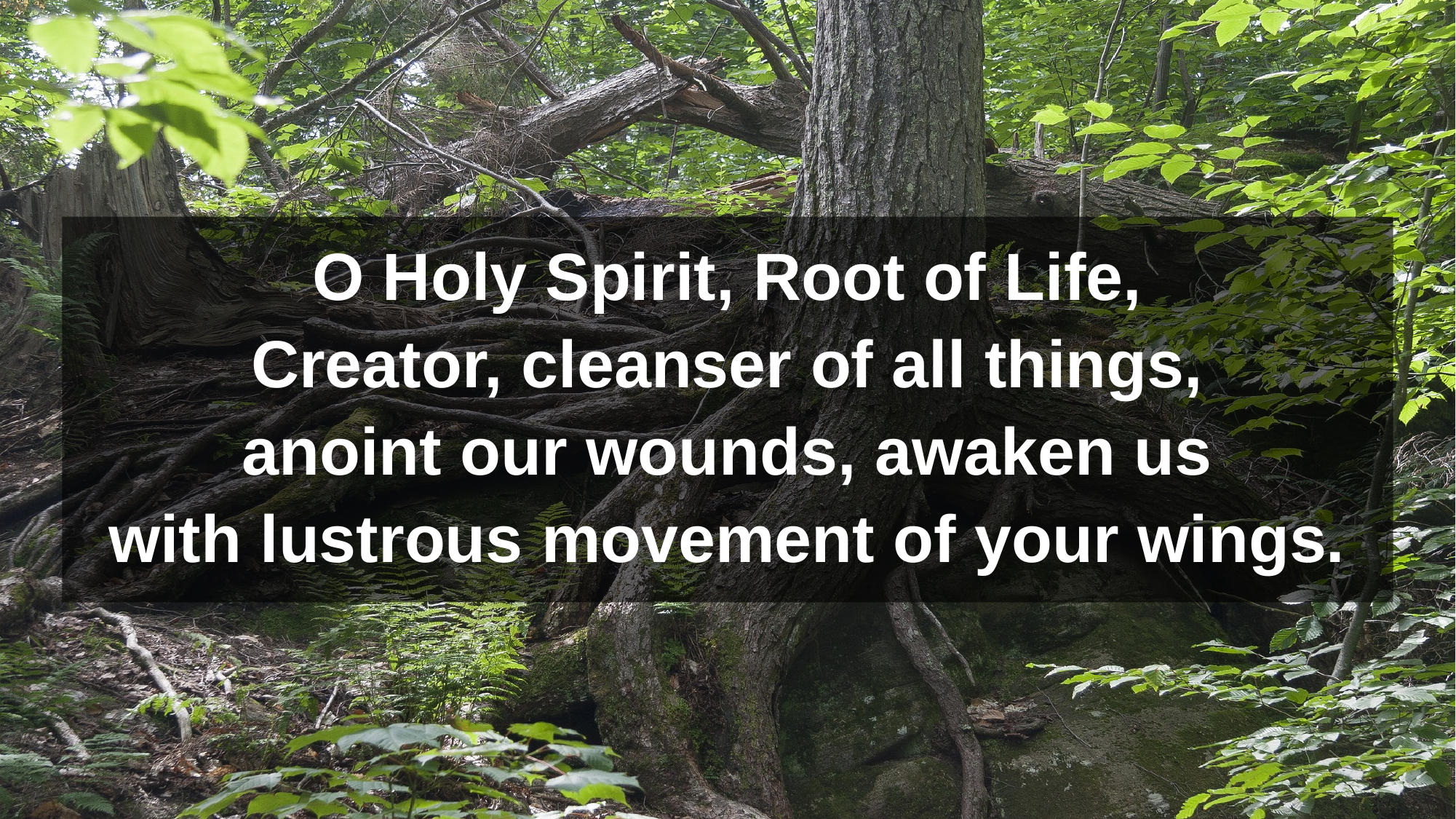

O Holy Spirit, Root of Life,
Creator, cleanser of all things,
anoint our wounds, awaken us
with lustrous movement of your wings.